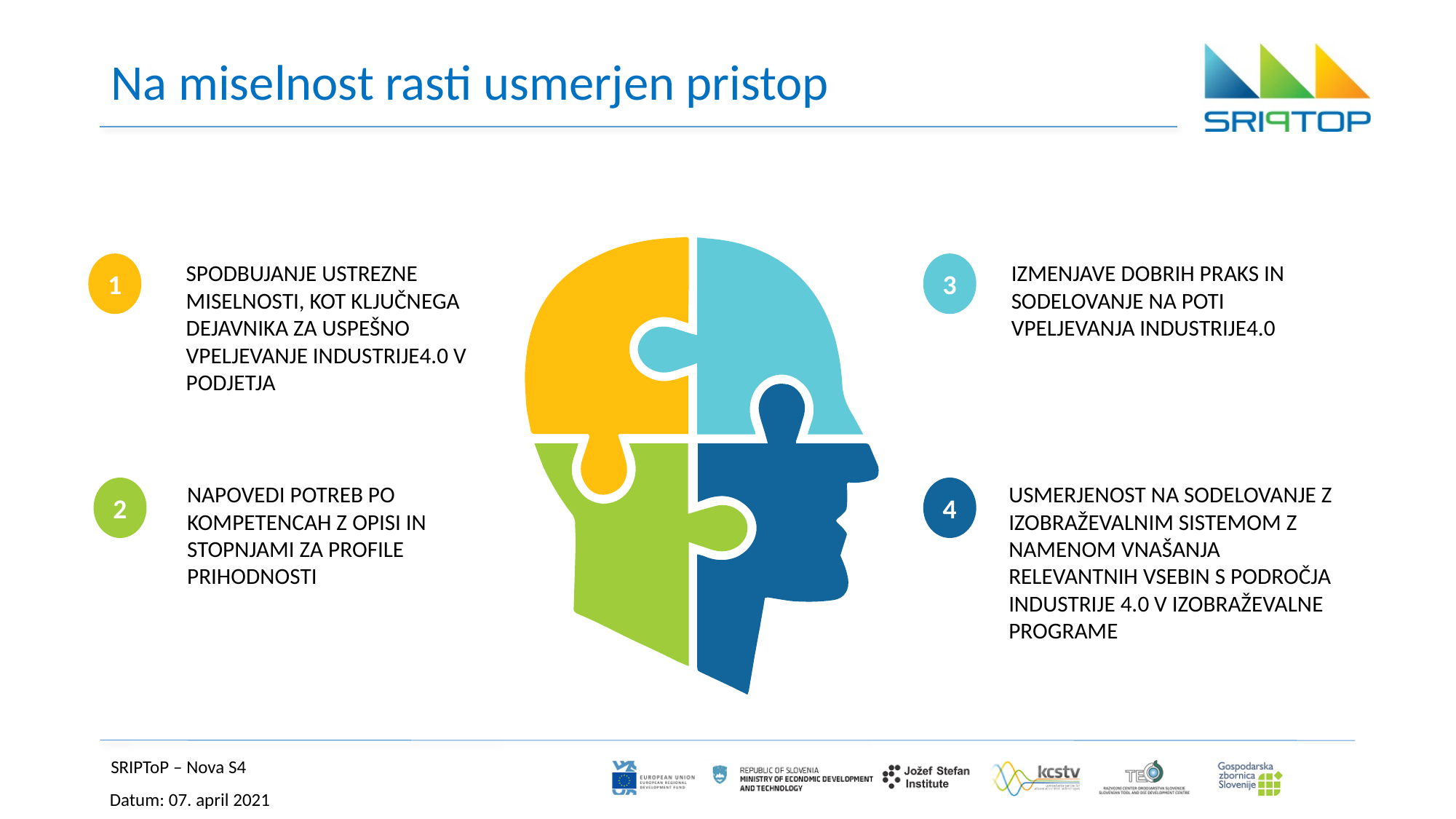

# Na miselnost rasti usmerjen pristop

1
SPODBUJANJE USTREZNE MISELNOSTI, KOT KLJUČNEGA DEJAVNIKA ZA USPEŠNO VPELJEVANJE INDUSTRIJE4.0 V PODJETJA
3
IZMENJAVE DOBRIH PRAKS IN SODELOVANJE NA POTI VPELJEVANJA INDUSTRIJE4.0

NAPOVEDI POTREB PO KOMPETENCAH Z OPISI IN STOPNJAMI ZA PROFILE PRIHODNOSTI
USMERJENOST NA SODELOVANJE Z IZOBRAŽEVALNIM SISTEMOM Z NAMENOM VNAŠANJA RELEVANTNIH VSEBIN S PODROČJA INDUSTRIJE 4.0 V IZOBRAŽEVALNE PROGRAME
2
4